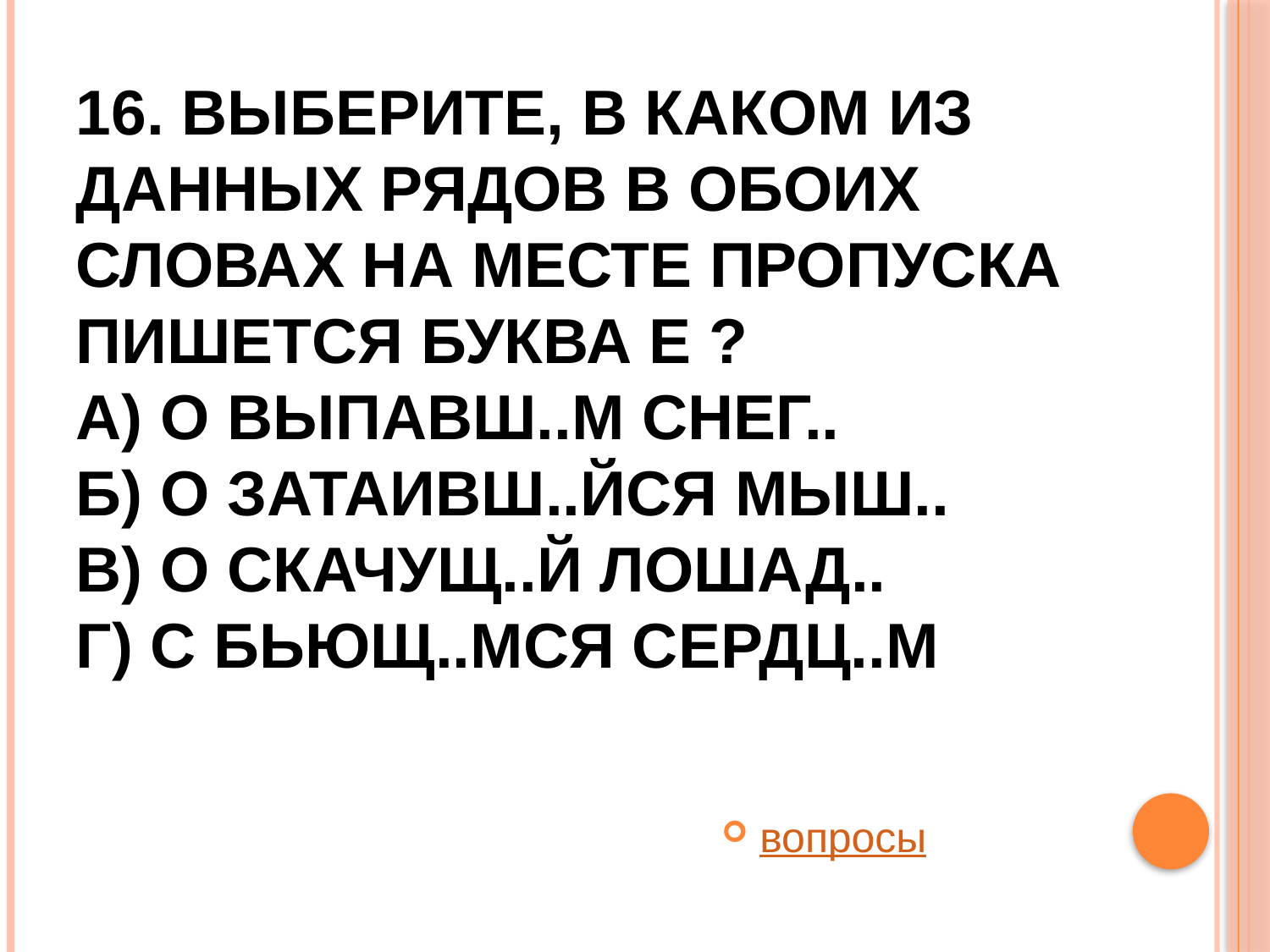

# 16. Выберите, в каком из данных рядов в обоих словах на месте пропуска пишется буква Е ? А) О выпавш..м снег.. Б) О затаивш..йся мыш.. В) О скачущ..й лошад.. Г) С бьющ..мся сердц..м
вопросы